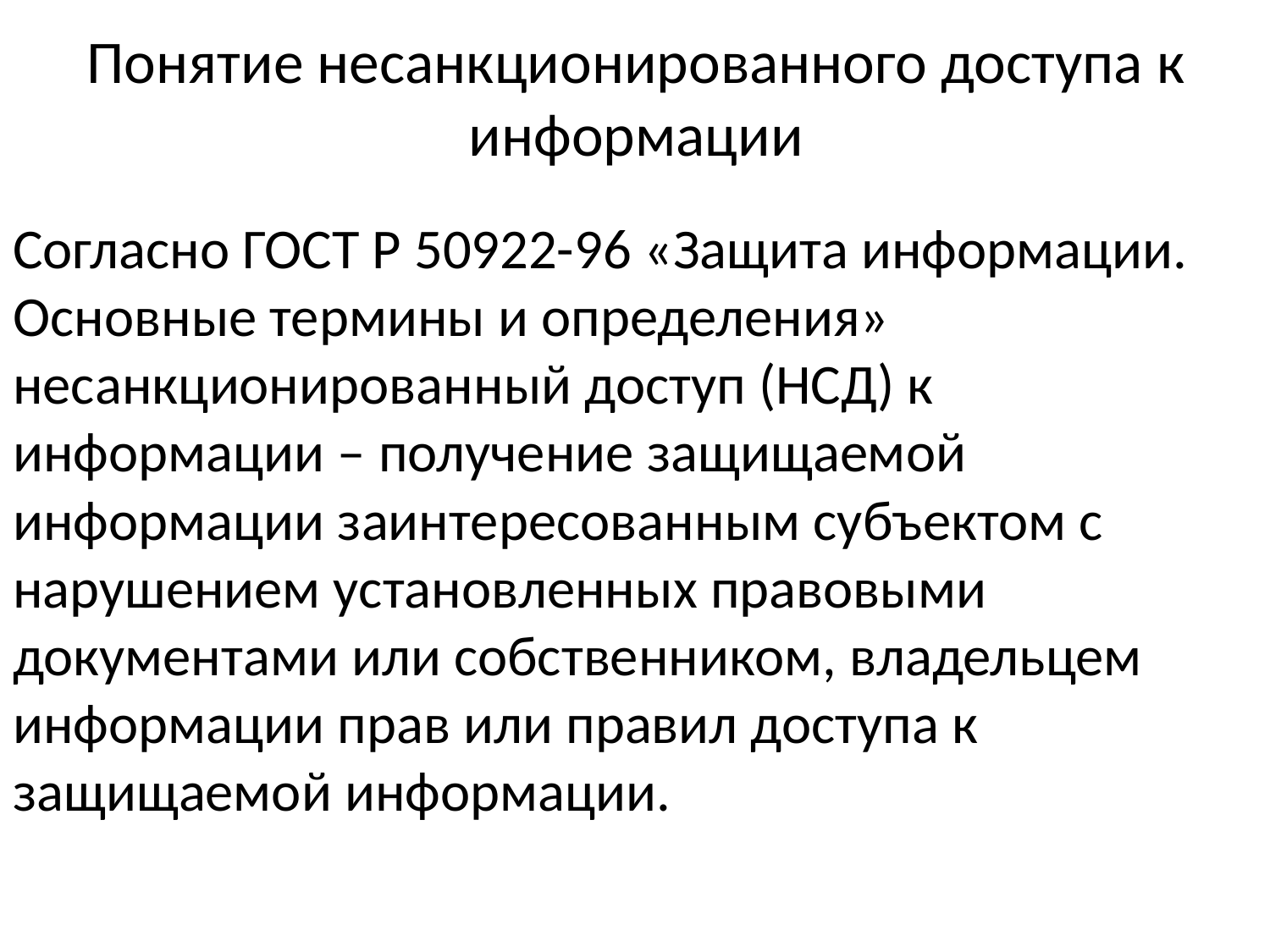

# Понятие несанкционированного доступа к информации
Согласно ГОСТ Р 50922-96 «Защита информации. Основные термины и определения» несанкционированный доступ (НСД) к информации – получение защищаемой информации заинтересованным субъектом с нарушением установленных правовыми документами или собственником, владельцем информации прав или правил доступа к защищаемой информации.